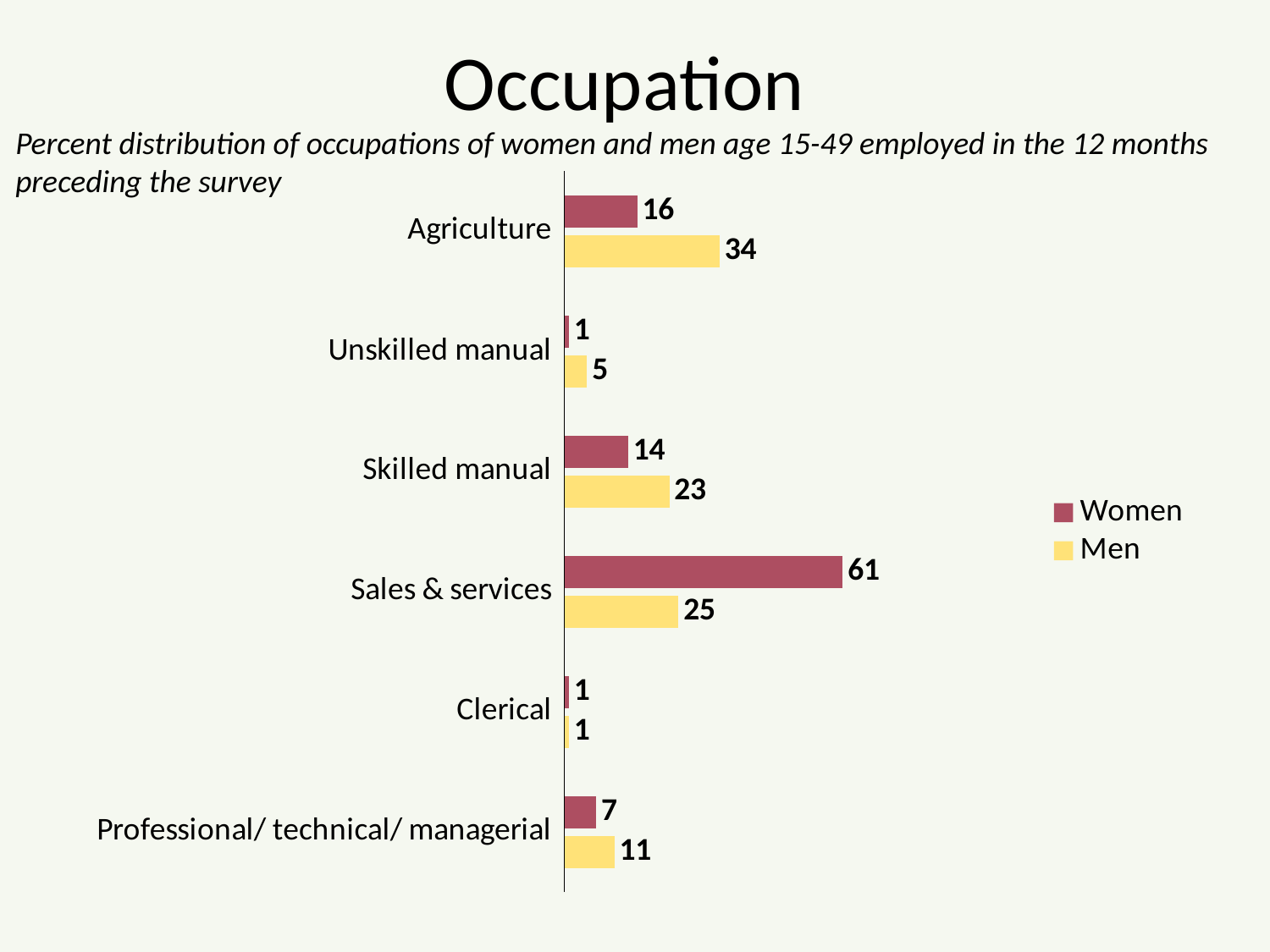

# Occupation
Percent distribution of occupations of women and men age 15-49 employed in the 12 months preceding the survey

### Chart

| Category | Men | Women |
|---|---|---|
| Professional/ technical/ managerial | 11.0 | 7.0 |
| Clerical | 1.0 | 1.0 |
| Sales & services | 25.0 | 61.0 |
| Skilled manual | 23.0 | 14.0 |
| Unskilled manual | 5.0 | 1.0 |
| Agriculture | 34.0 | 16.0 |